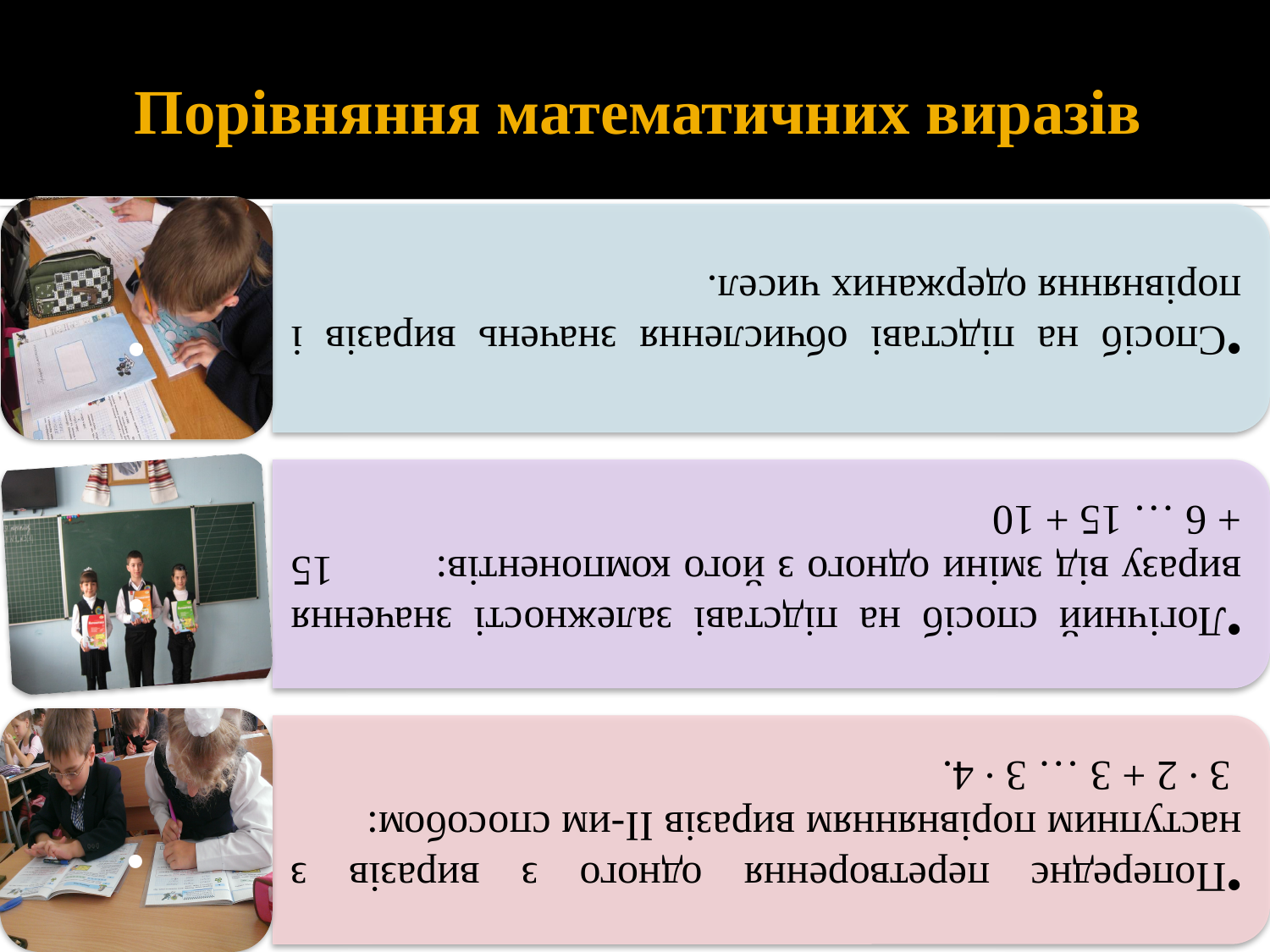

# Порівняння математичних виразів
Спосіб на підставі обчислення значень виразів і порівняння одержаних чисел.
.
Логічний спосіб на підставі залежності значення виразу від зміни одного з його компонентів:        15 + 6 … 15 + 10
.
Попереднє перетворення одного з виразів з наступним порівнянням виразів ІІ-им способом:         3 ∙ 2 + 3 … 3 ∙ 4.
.